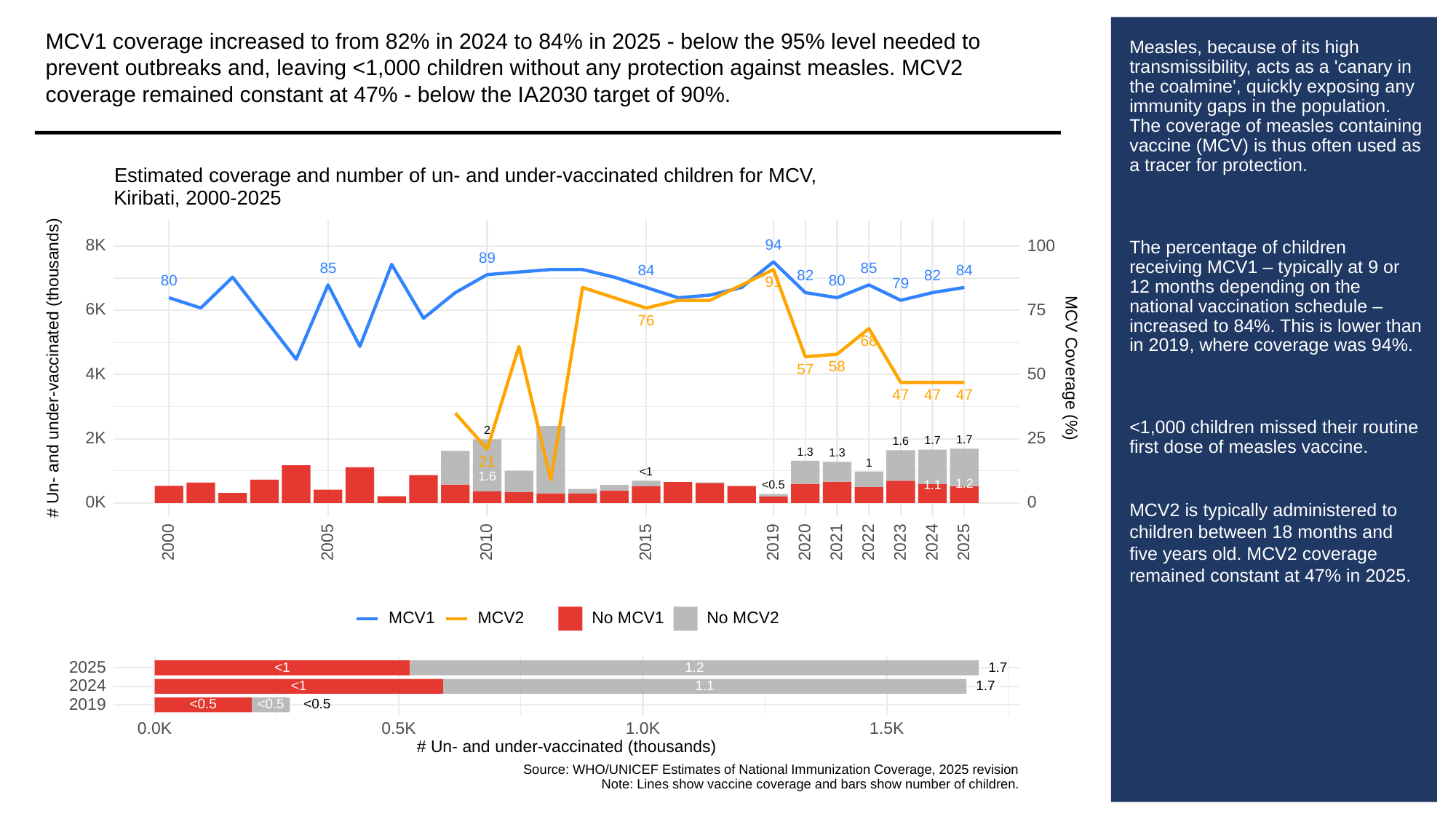

MCV1 coverage increased to from 82% in 2024 to 84% in 2025 - below the 95% level needed to prevent outbreaks and, leaving <1,000 children without any protection against measles. MCV2 coverage remained constant at 47% - below the IA2030 target of 90%.
# Measles, because of its high transmissibility, acts as a 'canary in the coalmine', quickly exposing any immunity gaps in the population. The coverage of measles containing vaccine (MCV) is thus often used as a tracer for protection.

The percentage of children receiving MCV1 – typically at 9 or 12 months depending on the national vaccination schedule – increased to 84%. This is lower than in 2019, where coverage was 94%.

<1,000 children missed their routine first dose of measles vaccine.

MCV2 is typically administered to children between 18 months and five years old. MCV2 coverage remained constant at 47% in 2025.

Estimated coverage and number of un- and under-vaccinated children for MCV,
Kiribati, 2000-2025

8K
94
100

89

85
85
84
84

82
82
80
80
91

79
6K
75

76
68

# Un- and under-vaccinated (thousands)
MCV Coverage (%)
58
57
50
4K

47
47
47

2
25
2K
1.7
1.7
1.6

1.3

1.3

21
1

<1

1.6

1.2

1.1
<0.5

0K
0

2023
2000
2005
2010
2015
2019
2020
2021
2022
2024
2025

MCV1
MCV2
No MCV1
No MCV2

2025
<1
1.2
1.7

2024
<1
1.1
1.7

2019
<0.5
<0.5
<0.5

0.0K
0.5K
1.0K
1.5K
# Un- and under-vaccinated (thousands)
Source: WHO/UNICEF Estimates of National Immunization Coverage, 2025 revision
Note: Lines show vaccine coverage and bars show number of children.